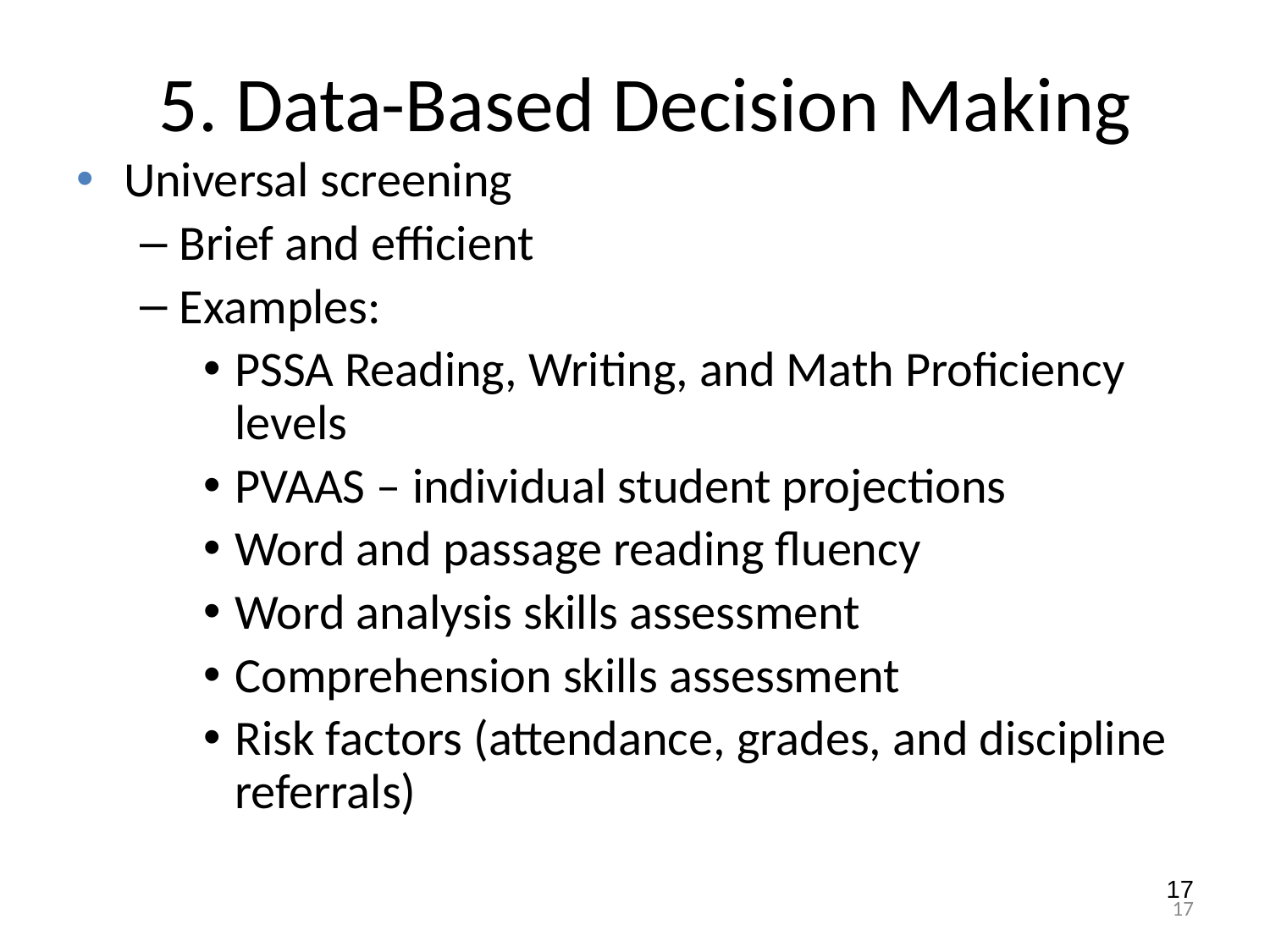

# 5. Data-Based Decision Making
Universal screening
Brief and efficient
Examples:
PSSA Reading, Writing, and Math Proficiency levels
PVAAS – individual student projections
Word and passage reading fluency
Word analysis skills assessment
Comprehension skills assessment
Risk factors (attendance, grades, and discipline referrals)

17
17